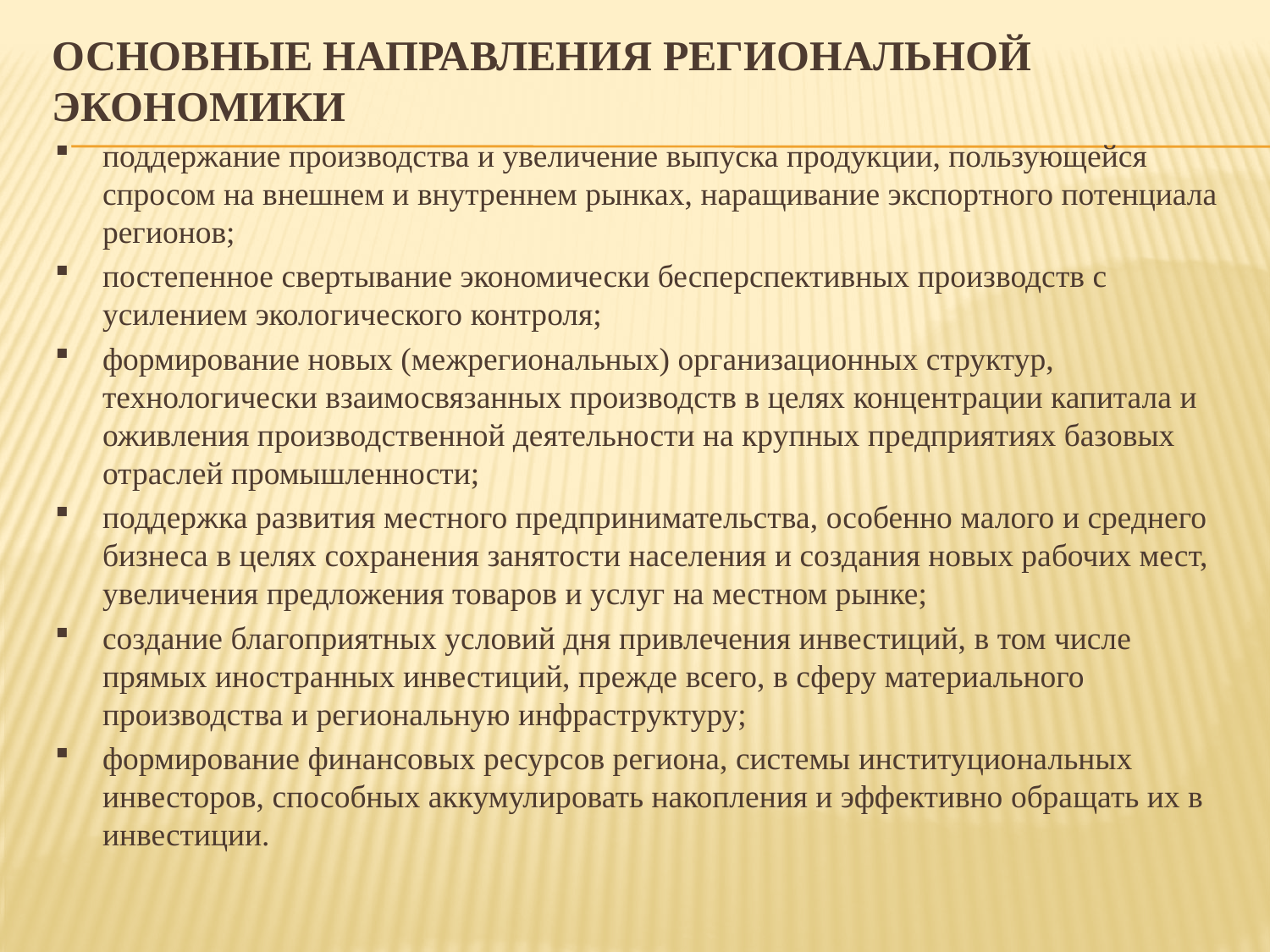

# основные направления региональной экономики
поддержание производства и увеличение выпуска продукции, пользующейся спросом на внешнем и внутреннем рынках, наращивание экспортного потенциала регионов;
постепенное свертывание экономически бесперспективных производств с усилением экологического контроля;
формирование новых (межрегиональных) организационных структур, технологически взаимосвязанных производств в целях концентрации капитала и оживления производственной деятельности на крупных предприятиях базовых отраслей промышленности;
поддержка развития местного предпринимательства, особенно малого и среднего бизнеса в целях сохранения занятости населения и создания новых рабочих мест, увеличения предложения товаров и услуг на местном рынке;
создание благоприятных условий дня привлечения инвестиций, в том числе прямых иностранных инвестиций, прежде всего, в сферу материального производства и региональную инфраструктуру;
формирование финансовых ресурсов региона, системы институциональных инвесторов, способных аккумулировать накопления и эффективно обращать их в инвестиции.